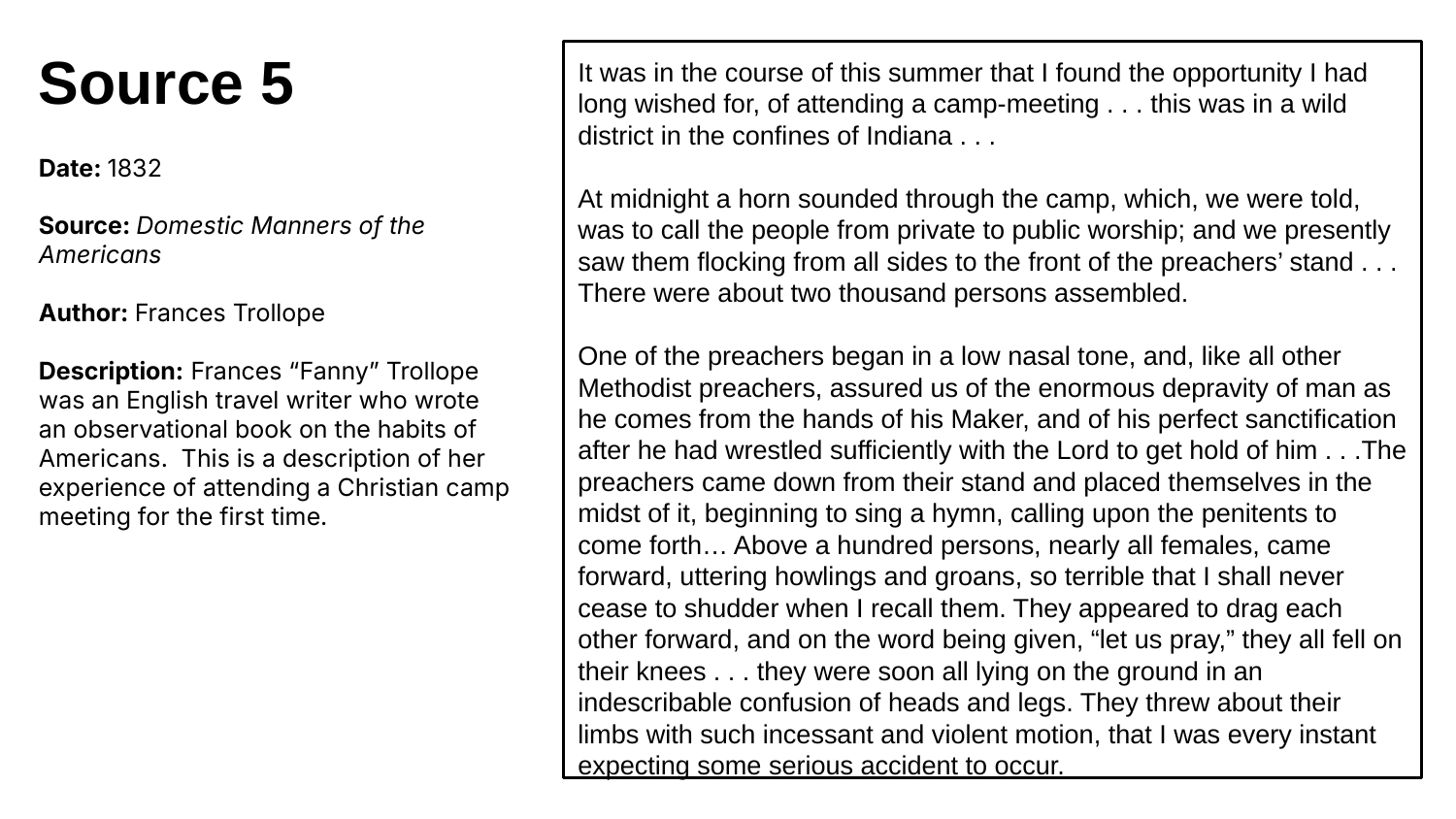

Source 5

Date: 1832

Source: Domestic Manners of the Americans

Author: Frances Trollope

Description: Frances “Fanny” Trollope was an English travel writer who wrote an observational book on the habits of Americans.  This is a description of her experience of attending a Christian camp meeting for the first time.
It was in the course of this summer that I found the opportunity I had long wished for, of attending a camp-meeting . . . this was in a wild district in the confines of Indiana . . .

At midnight a horn sounded through the camp, which, we were told, was to call the people from private to public worship; and we presently saw them flocking from all sides to the front of the preachers’ stand . . . There were about two thousand persons assembled.

One of the preachers began in a low nasal tone, and, like all other Methodist preachers, assured us of the enormous depravity of man as he comes from the hands of his Maker, and of his perfect sanctification after he had wrestled sufficiently with the Lord to get hold of him . . .The preachers came down from their stand and placed themselves in the midst of it, beginning to sing a hymn, calling upon the penitents to come forth… Above a hundred persons, nearly all females, came forward, uttering howlings and groans, so terrible that I shall never cease to shudder when I recall them. They appeared to drag each other forward, and on the word being given, “let us pray,” they all fell on their knees . . . they were soon all lying on the ground in an indescribable confusion of heads and legs. They threw about their limbs with such incessant and violent motion, that I was every instant expecting some serious accident to occur.